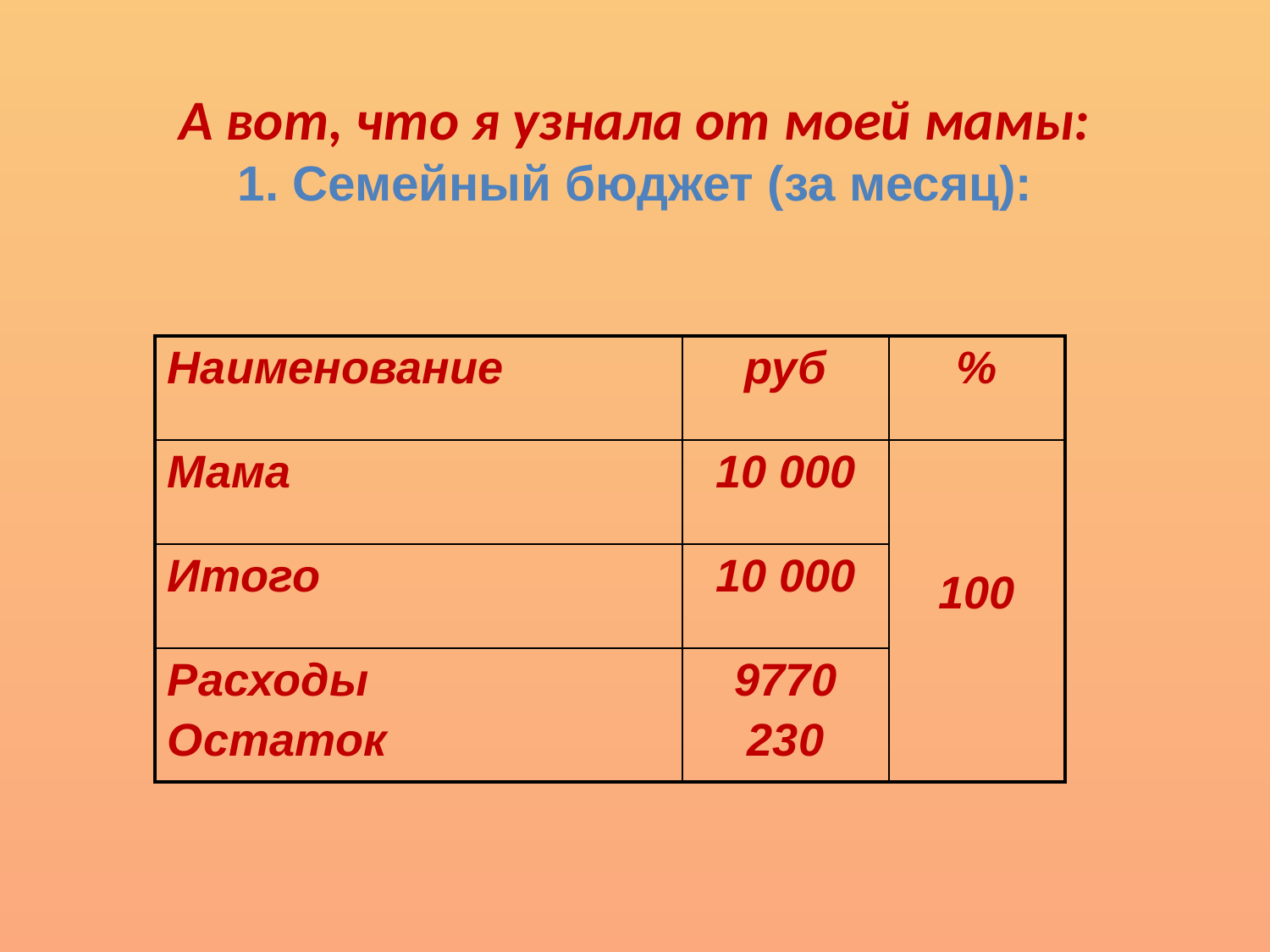

# А вот, что я узнала от моей мамы: 1. Семейный бюджет (за месяц):

| Наименование | руб | % |
| --- | --- | --- |
| Мама | 10 000 | 100 |
| Итого | 10 000 |  |
| Расходы Остаток | 9770 230 |  |